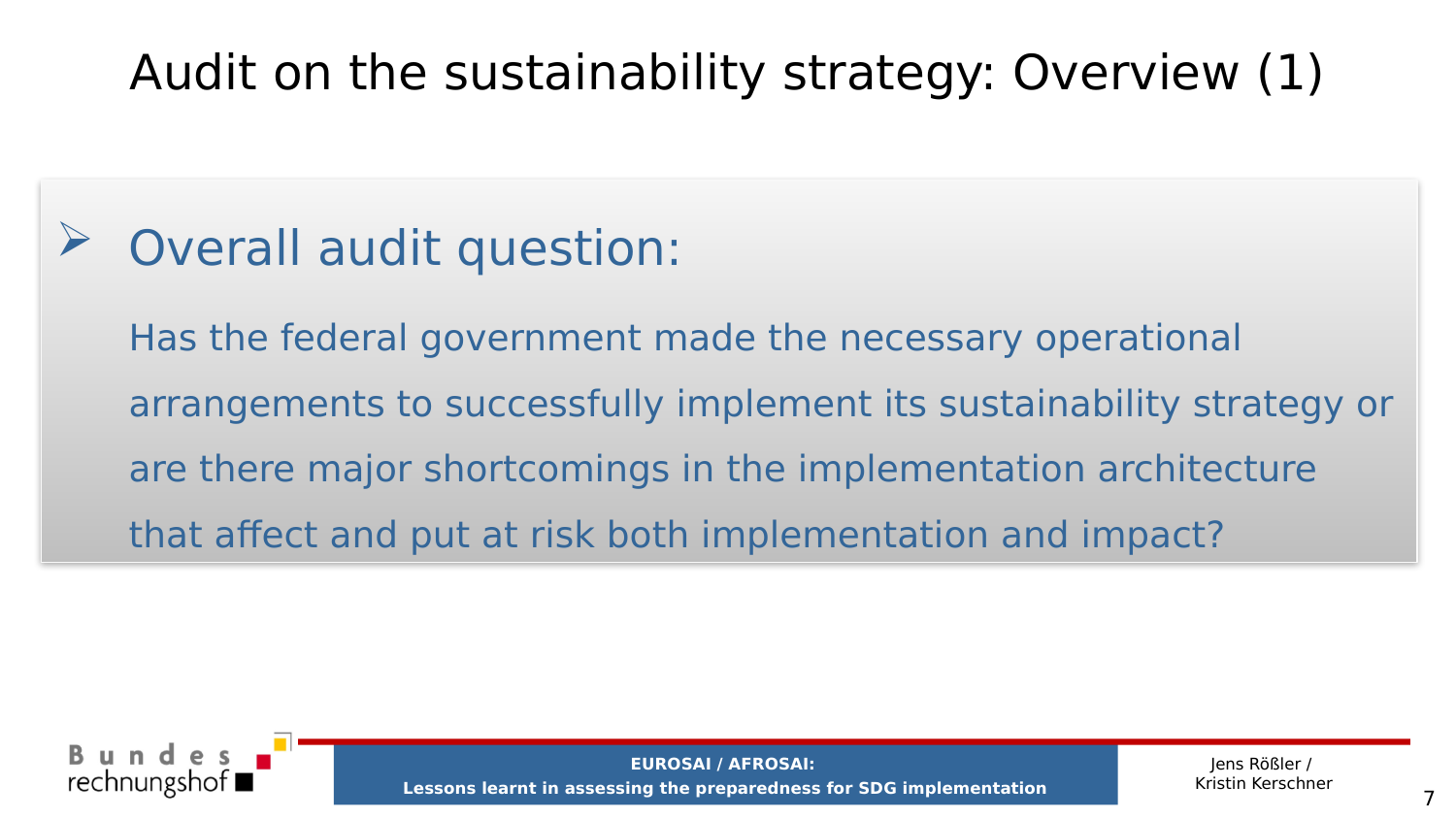

# Audit on the sustainability strategy: Overview (1)
Overall audit question:
Has the federal government made the necessary operational arrangements to successfully implement its sustainability strategy or are there major shortcomings in the implementation architecture that affect and put at risk both implementation and impact?
Jens Rößler /
Kristin Kerschner